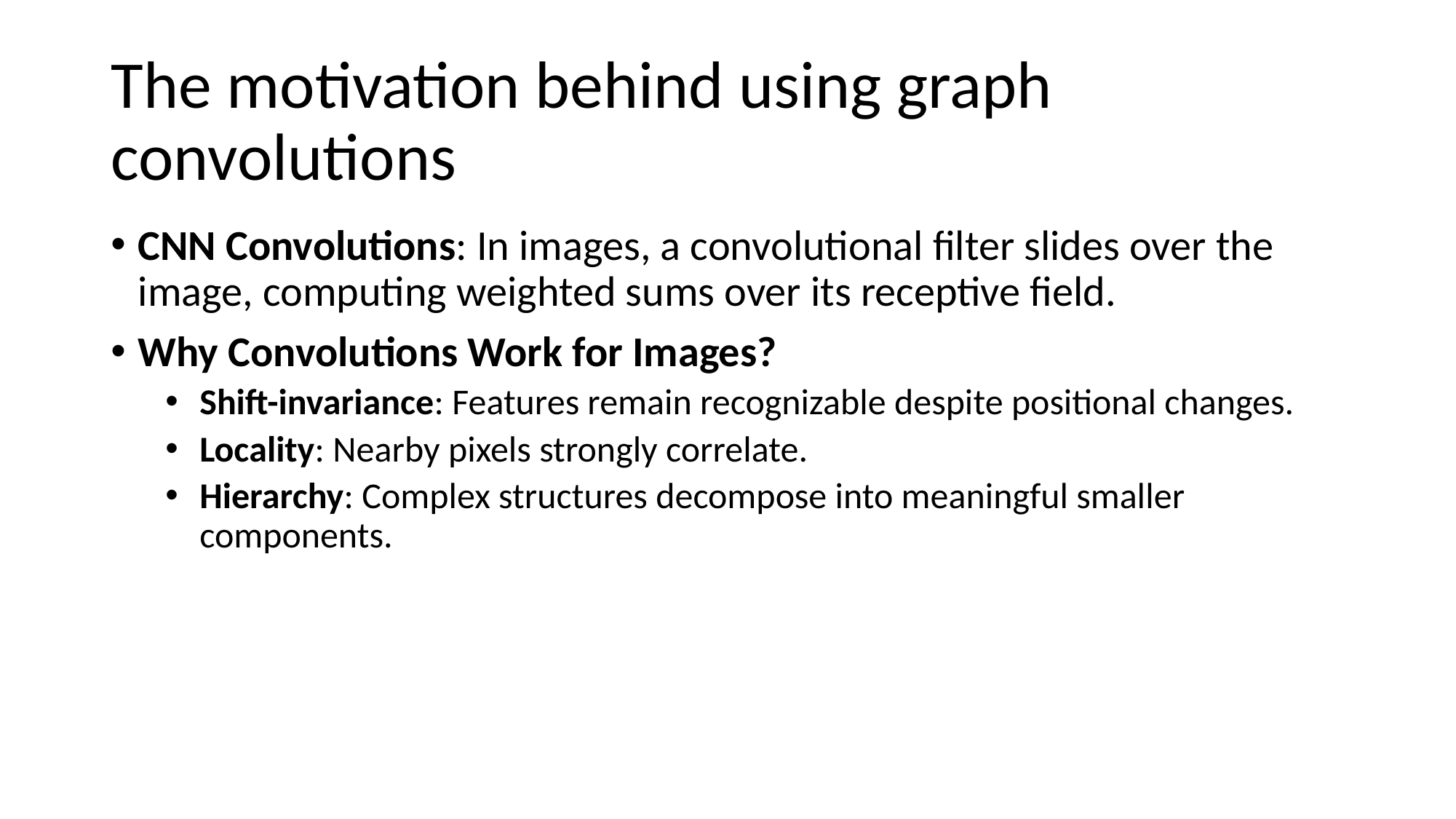

# The motivation behind using graph convolutions
CNN Convolutions: In images, a convolutional filter slides over the image, computing weighted sums over its receptive field.
Why Convolutions Work for Images?
Shift-invariance: Features remain recognizable despite positional changes.
Locality: Nearby pixels strongly correlate.
Hierarchy: Complex structures decompose into meaningful smaller components.